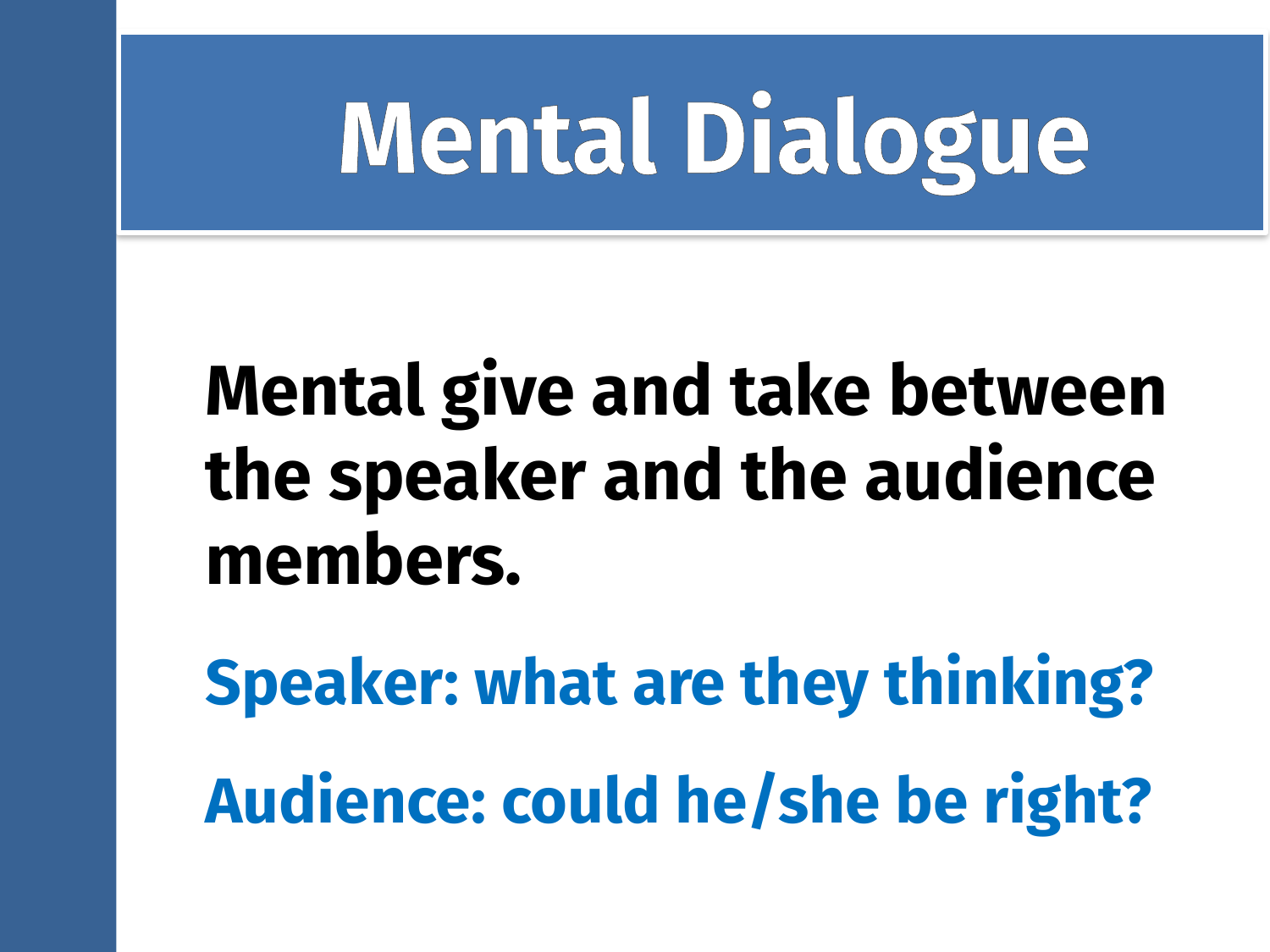

# Mental Dialogue
Mental give and take between the speaker and the audience members.
Speaker: what are they thinking?
Audience: could he/she be right?